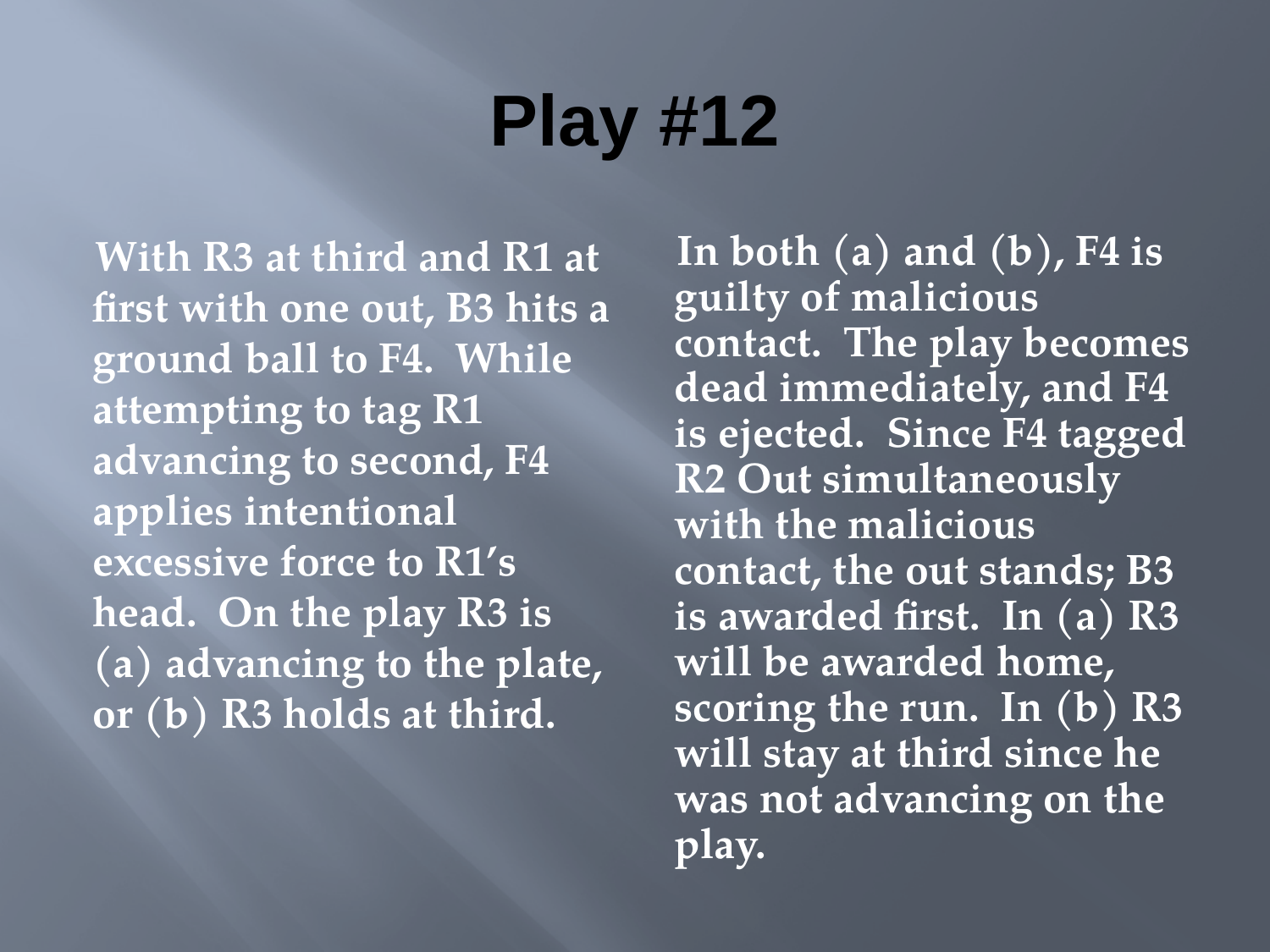

# Play #12
With R3 at third and R1 at first with one out, B3 hits a ground ball to F4.  While attempting to tag R1 advancing to second, F4 applies intentional excessive force to R1’s head.  On the play R3 is (a) advancing to the plate, or (b) R3 holds at third.
In both (a) and (b), F4 is guilty of malicious contact.  The play becomes dead immediately, and F4 is ejected.  Since F4 tagged R2 Out simultaneously with the malicious contact, the out stands; B3 is awarded first.  In (a) R3 will be awarded home, scoring the run.  In (b) R3 will stay at third since he was not advancing on the play.